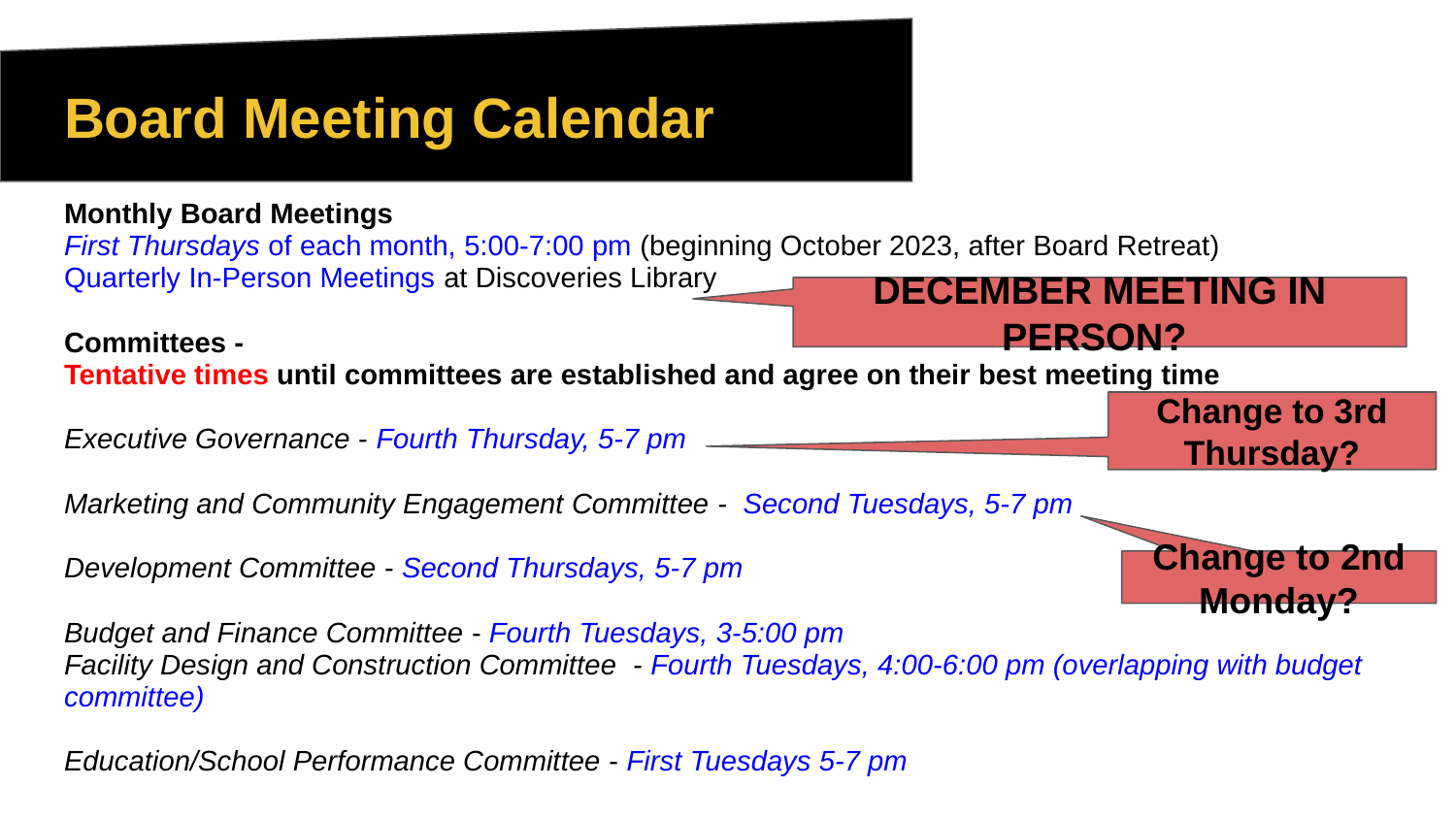

# Board Meeting Calendar
Monthly Board Meetings
First Thursdays of each month, 5:00-7:00 pm (beginning October 2023, after Board Retreat)
Quarterly In-Person Meetings at Discoveries Library

Committees -
Tentative times until committees are established and agree on their best meeting time

Executive Governance - Fourth Thursday, 5-7 pm

Marketing and Community Engagement Committee -  Second Tuesdays, 5-7 pm

Development Committee - Second Thursdays, 5-7 pm

Budget and Finance Committee - Fourth Tuesdays, 3-5:00 pm
Facility Design and Construction Committee  - Fourth Tuesdays, 4:00-6:00 pm (overlapping with budget committee)

Education/School Performance Committee - First Tuesdays 5-7 pm
DECEMBER MEETING IN PERSON?
Change to 3rd Thursday?
Change to 2nd Monday?